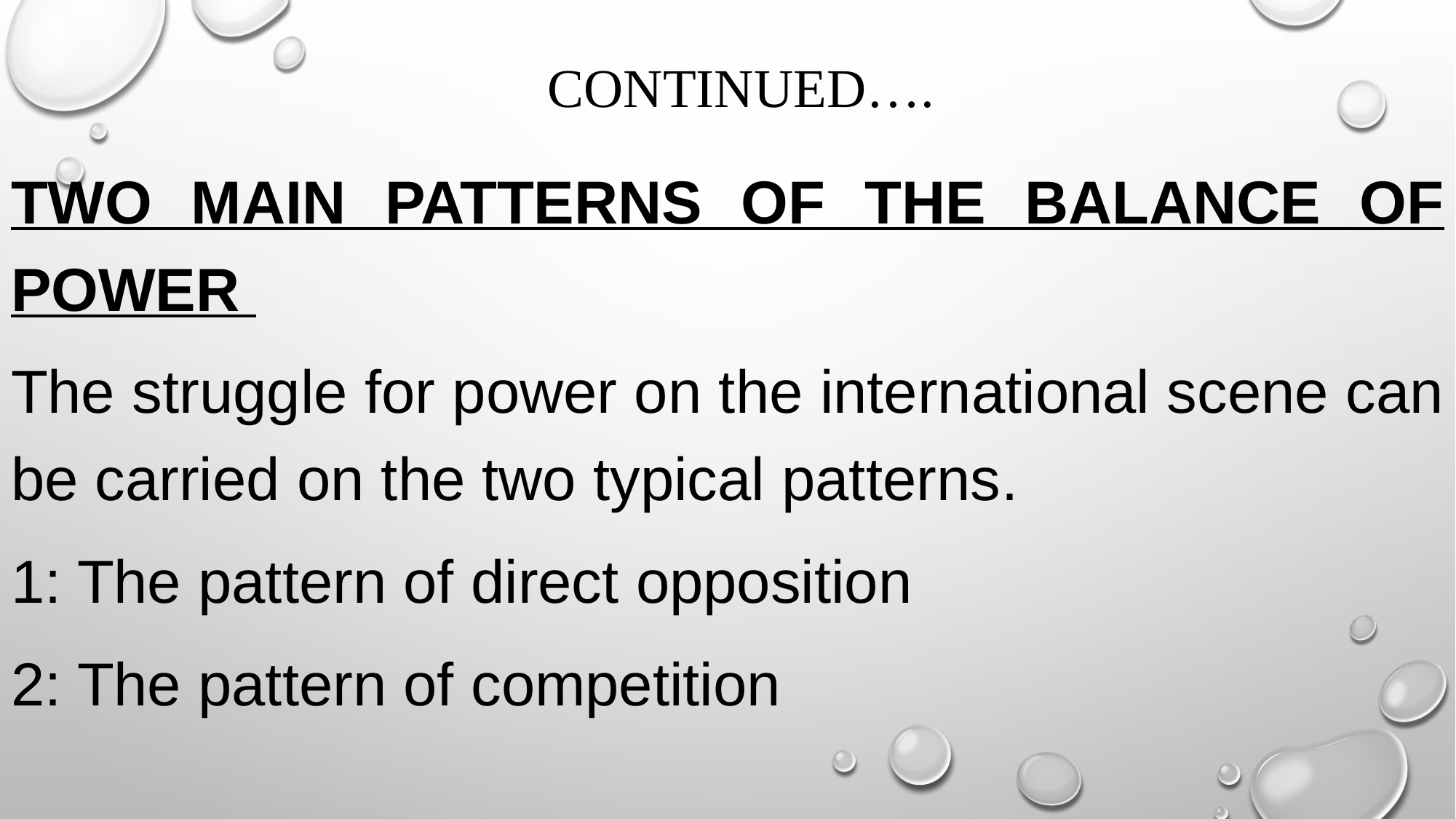

# continued….
TWO MAIN PATTERNS OF THE BALANCE OF POWER
The struggle for power on the international scene can be carried on the two typical patterns.
1: The pattern of direct opposition
2: The pattern of competition